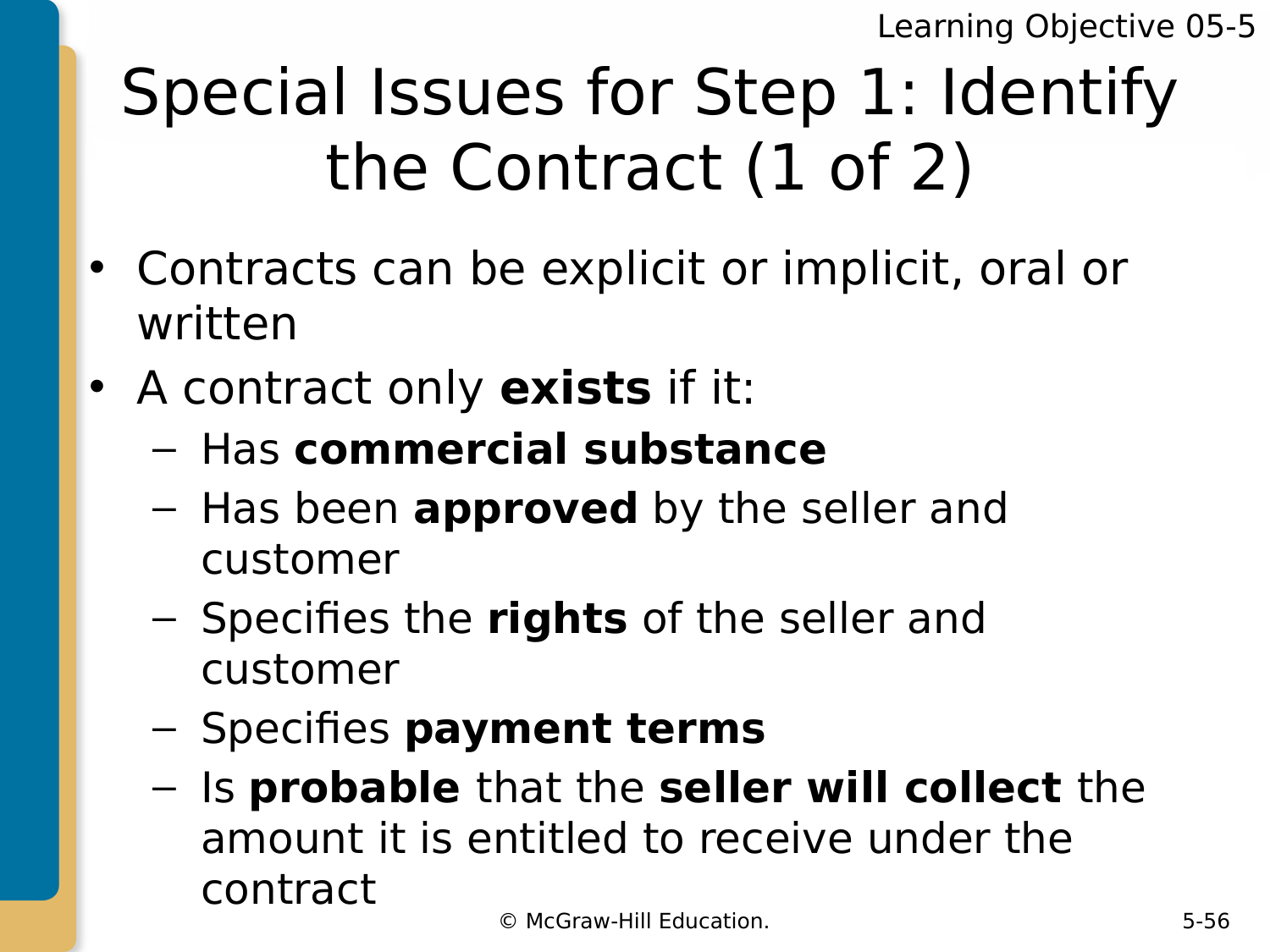

Learning Objective 05-5
# Special Issues for Step 1: Identify the Contract (1 of 2)
Contracts can be explicit or implicit, oral or written
A contract only exists if it:
Has commercial substance
Has been approved by the seller and customer
Specifies the rights of the seller and customer
Specifies payment terms
Is probable that the seller will collect the amount it is entitled to receive under the contract